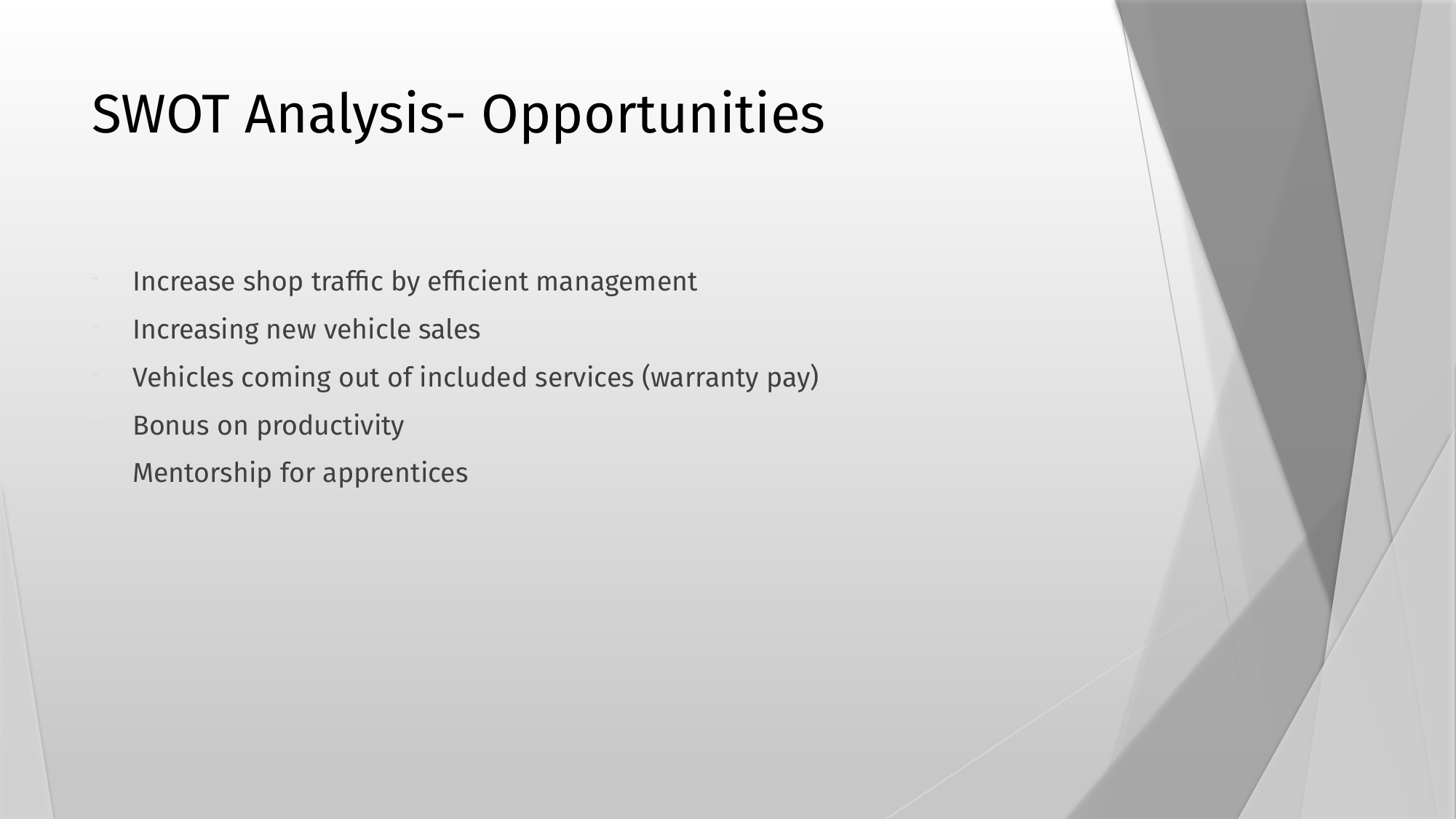

# SWOT Analysis- Opportunities
Increase shop traffic by efficient management
Increasing new vehicle sales
Vehicles coming out of included services (warranty pay)
Bonus on productivity
Mentorship for apprentices